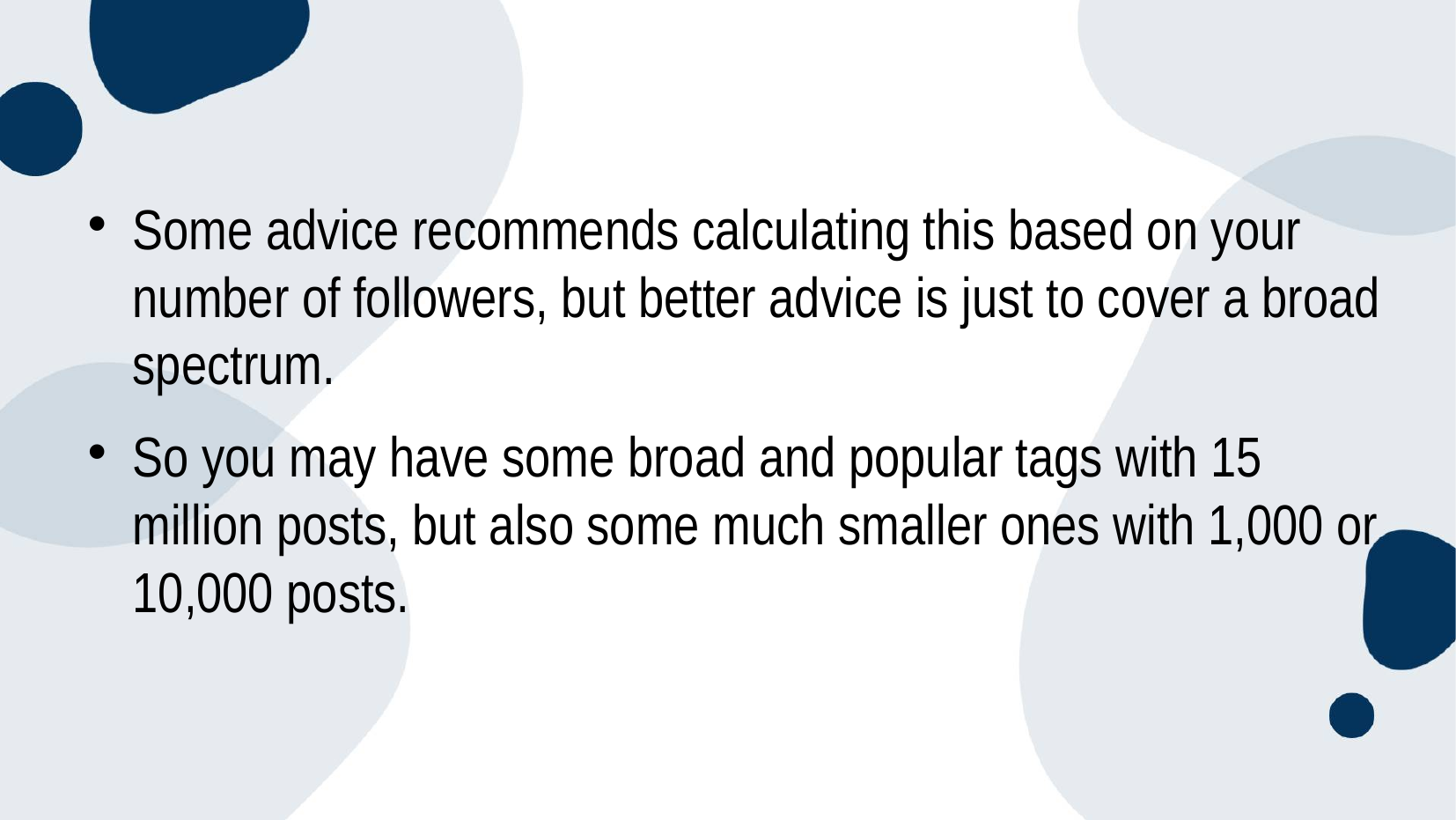

Some advice recommends calculating this based on your number of followers, but better advice is just to cover a broad spectrum.
So you may have some broad and popular tags with 15 million posts, but also some much smaller ones with 1,000 or 10,000 posts.